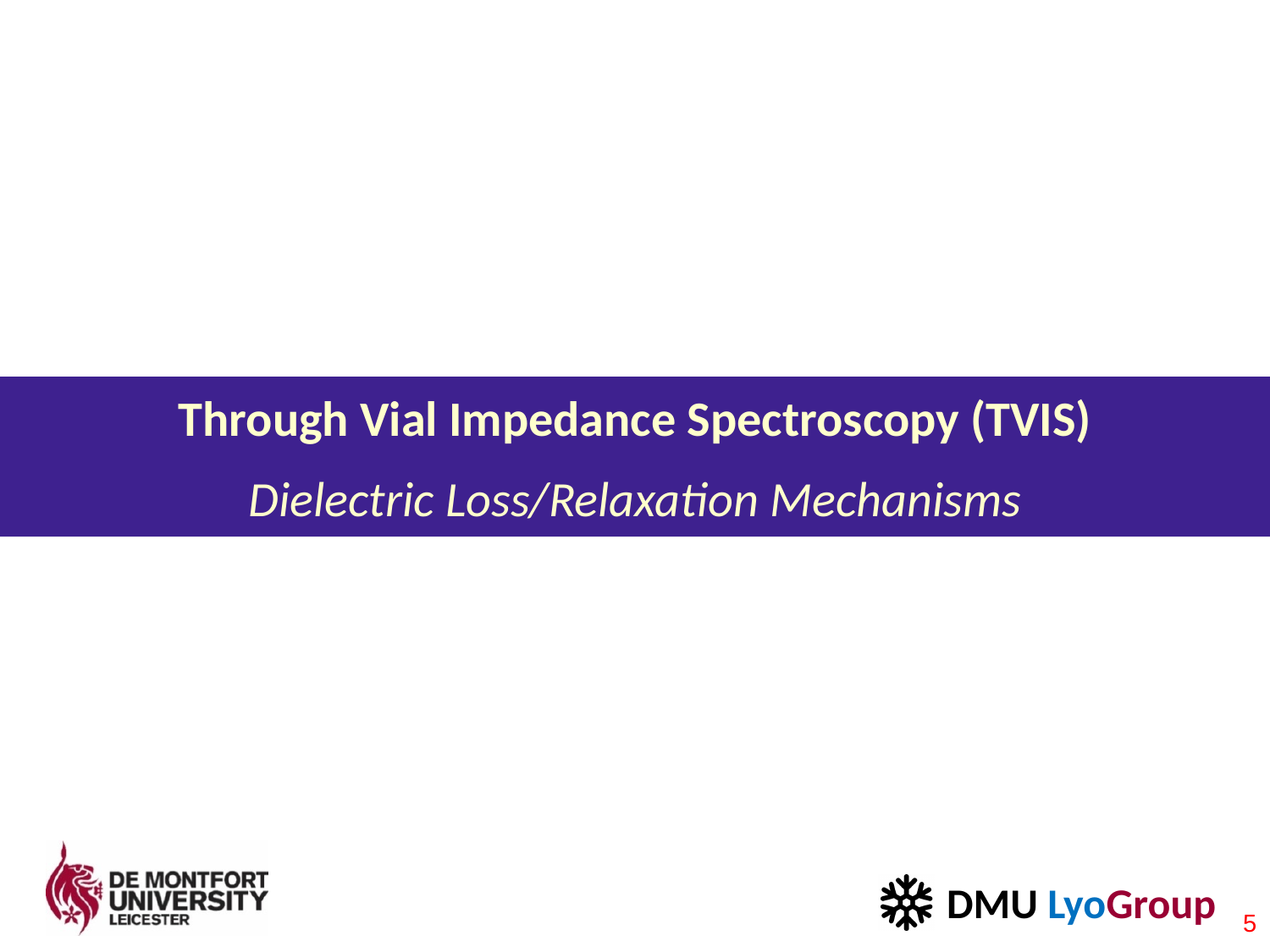

# Dielectric Loss/Relaxation Mechanisms
Through Vial Impedance Spectroscopy (TVIS)
Dielectric Loss/Relaxation Mechanisms